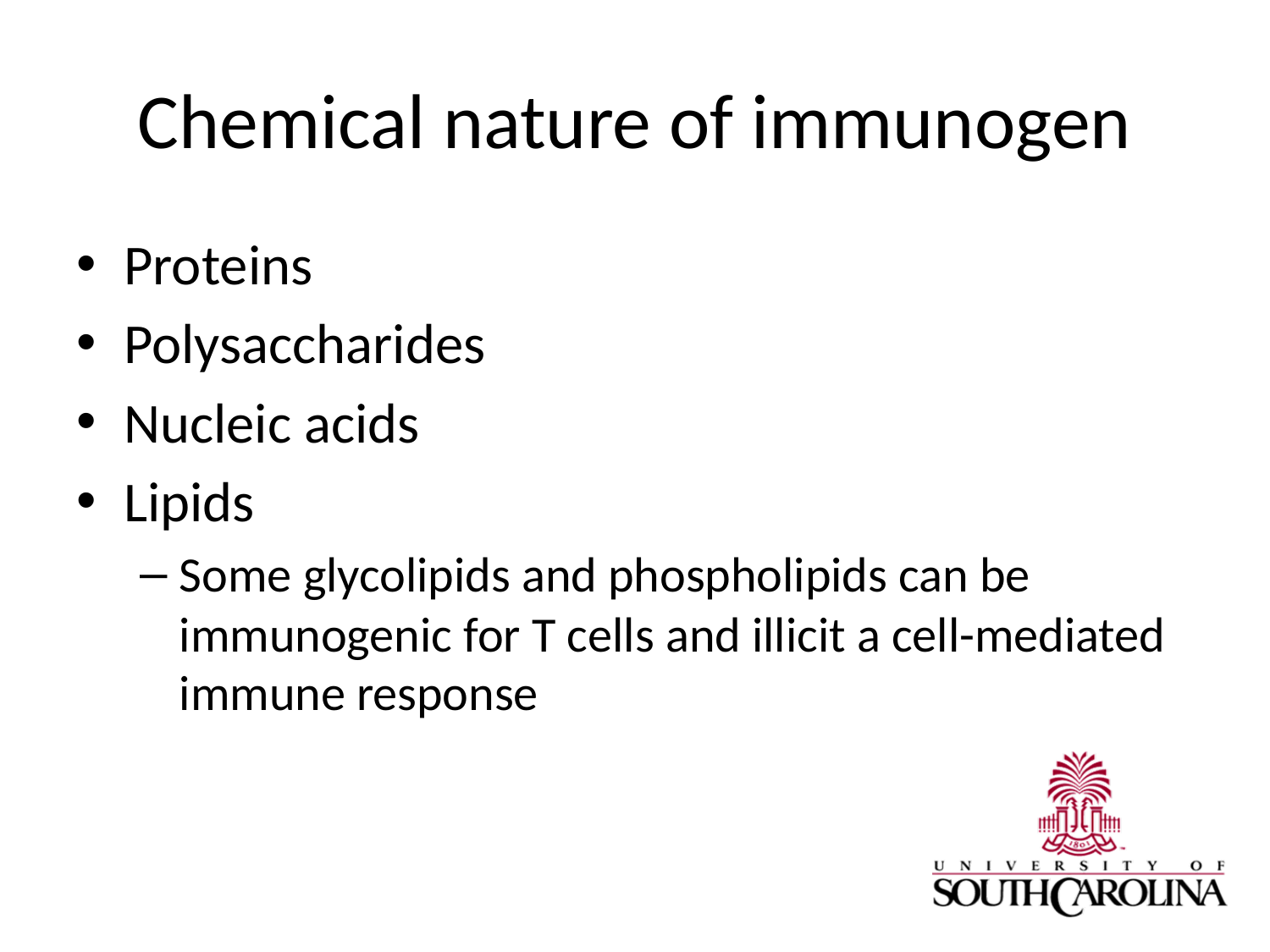

# Chemical nature of immunogen
Proteins
Polysaccharides
Nucleic acids
Lipids
Some glycolipids and phospholipids can be immunogenic for T cells and illicit a cell-mediated immune response